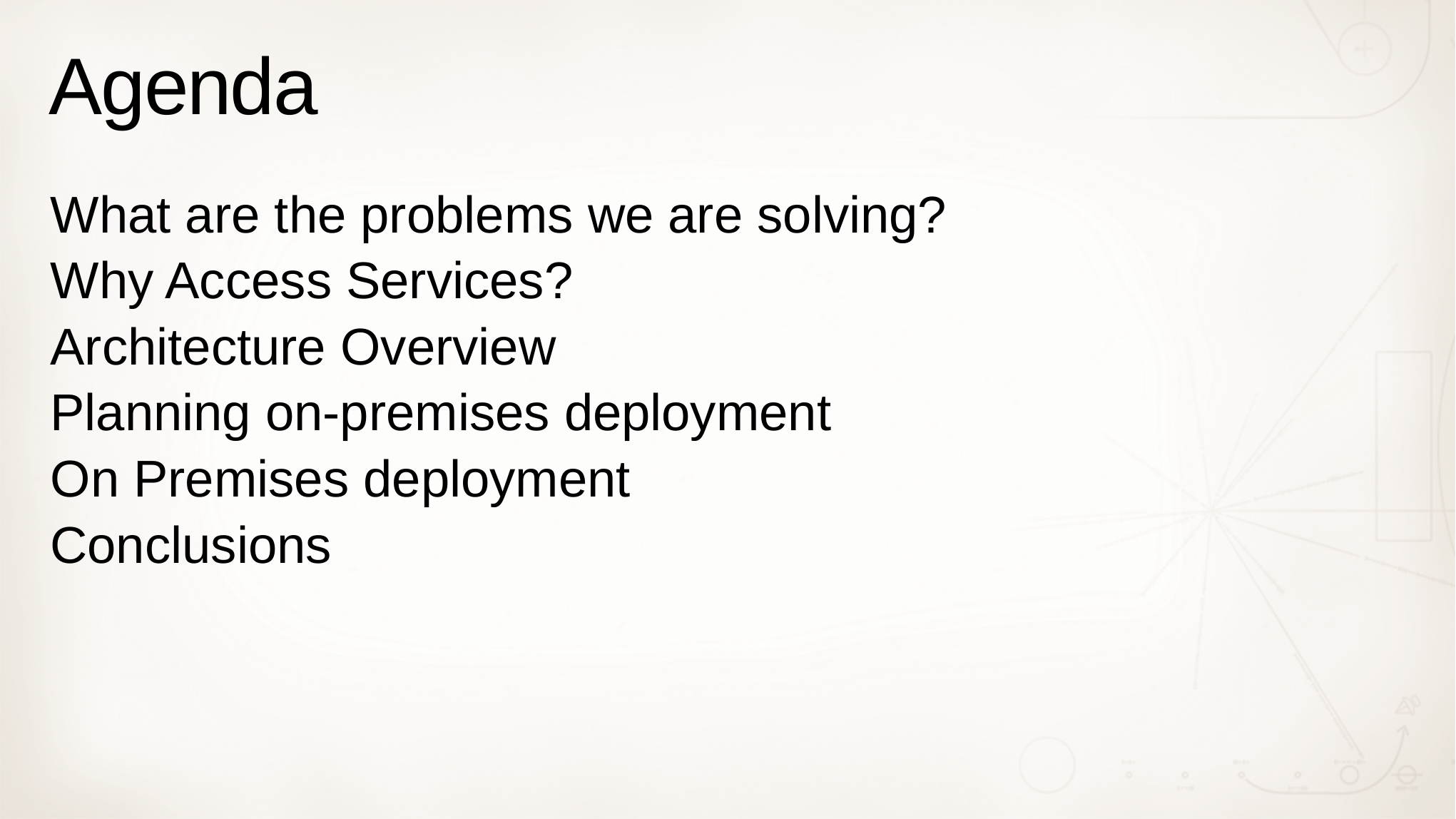

# Agenda
What are the problems we are solving?
Why Access Services?
Architecture Overview
Planning on-premises deployment
On Premises deployment
Conclusions